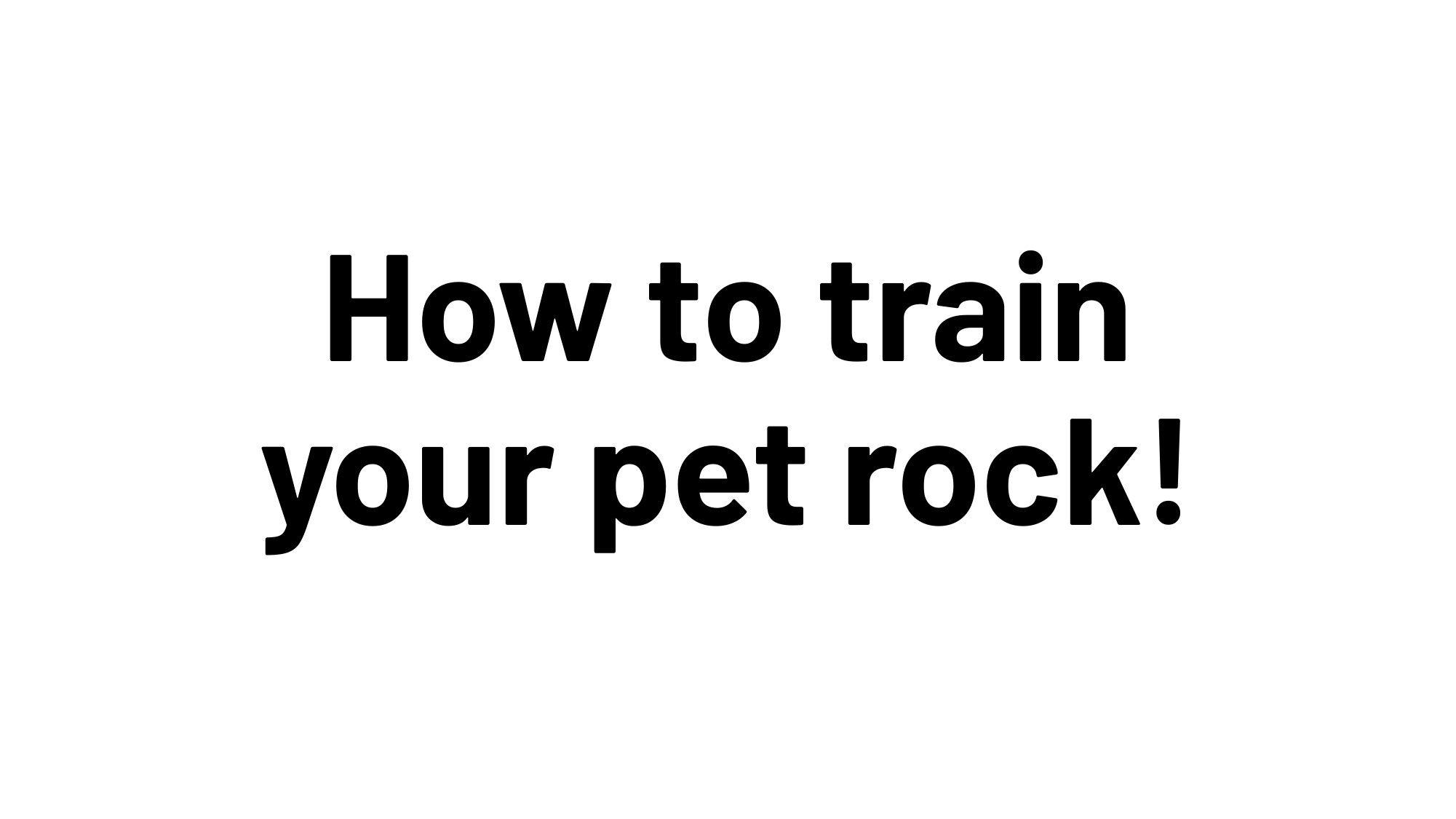

# How to train your pet rock!